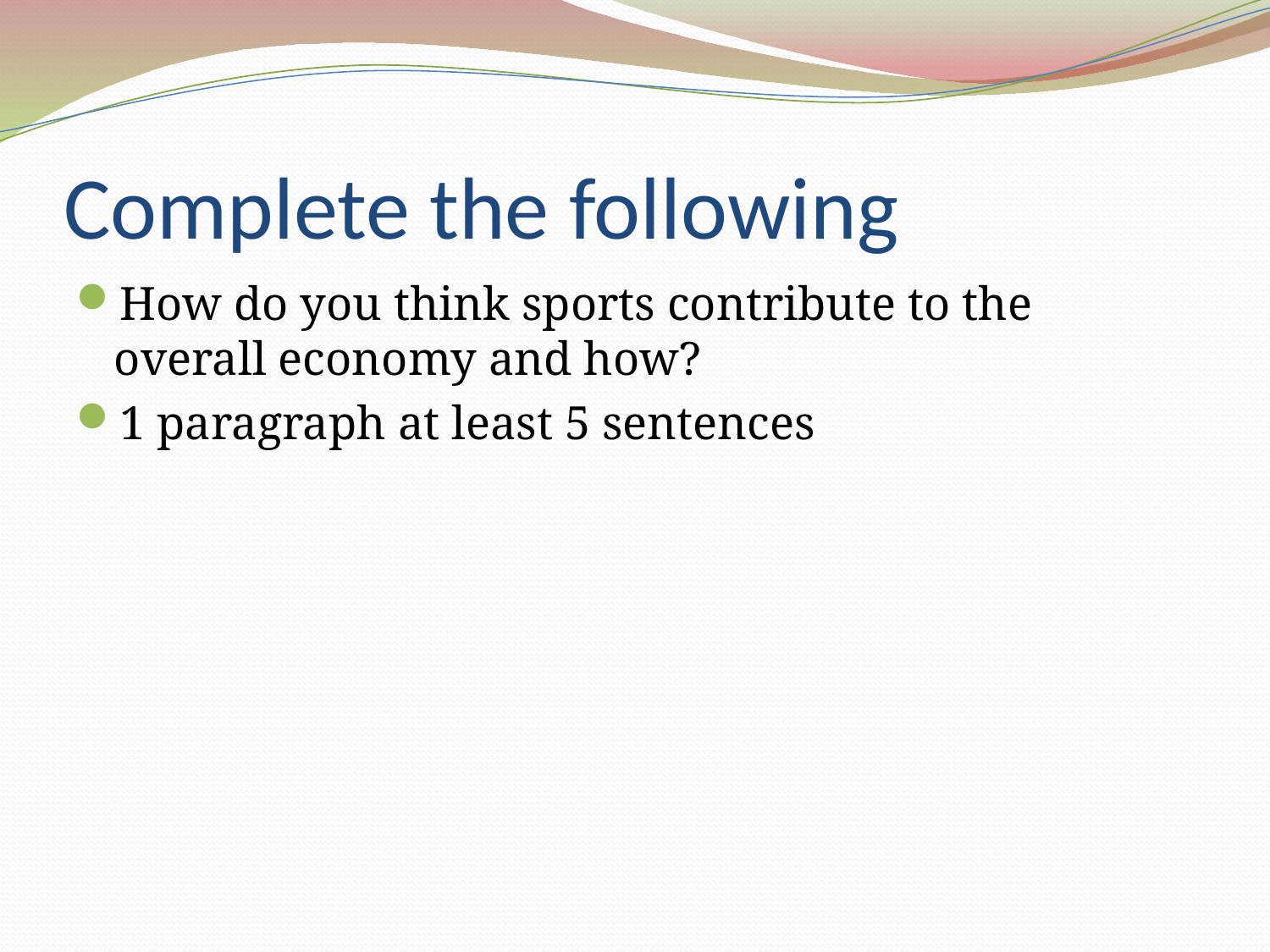

# Complete the following
How do you think sports contribute to the overall economy and how?
1 paragraph at least 5 sentences